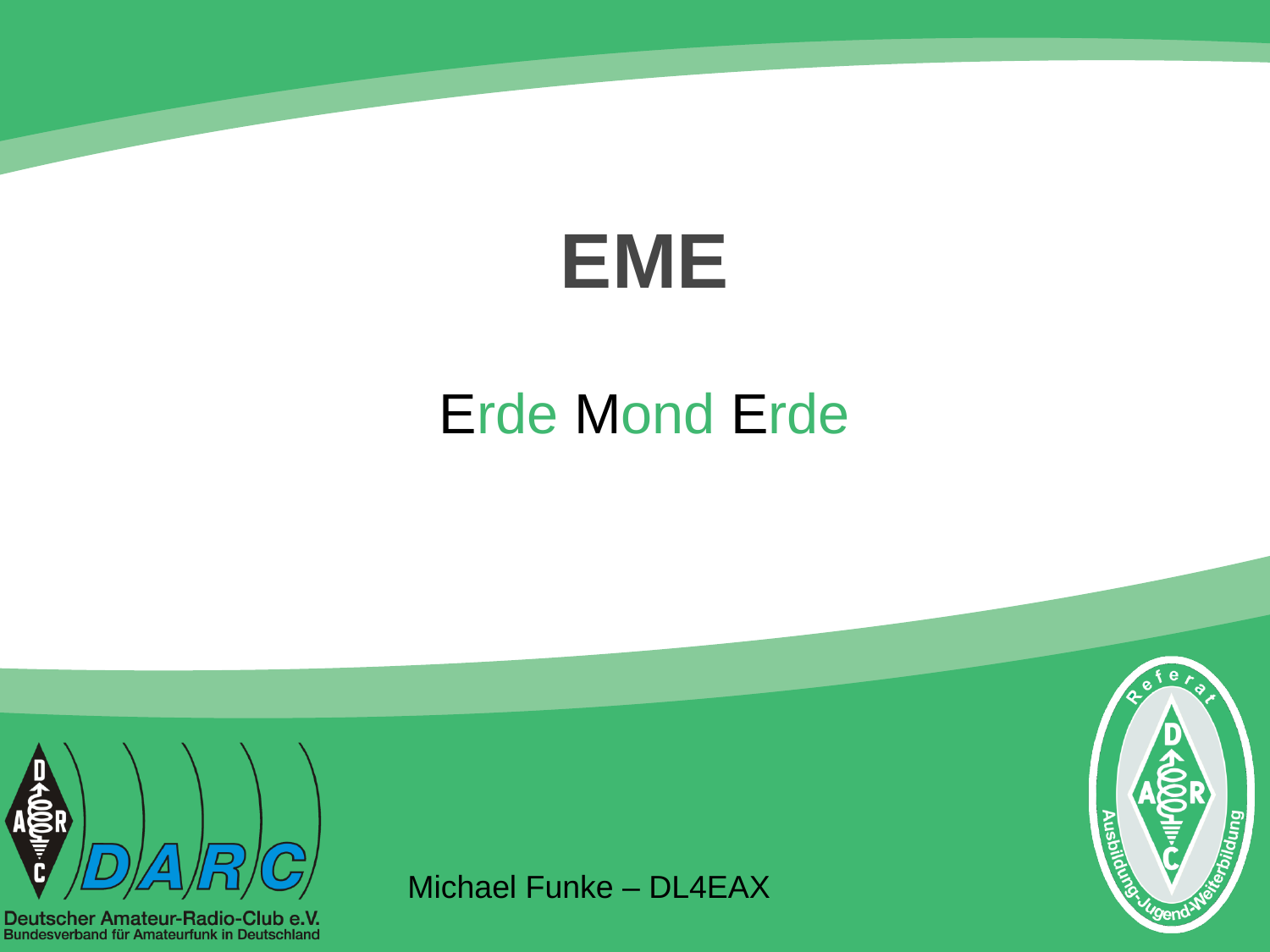

# EME
Erde Mond Erde
Michael Funke – DL4EAX